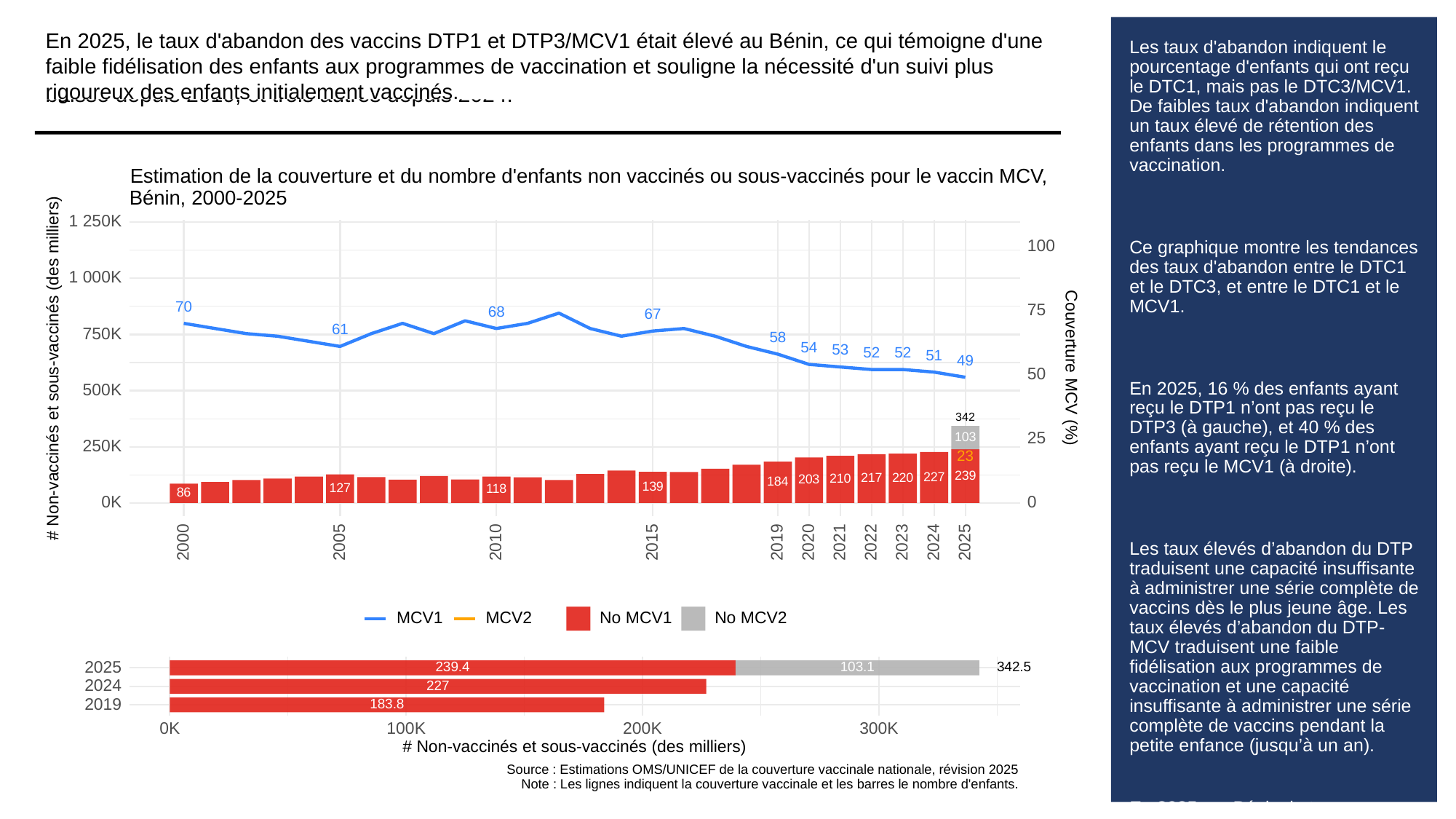

En 2025, le Bénin affichait le taux de couverture le plus faible pour le vaccin MCV2 (23 %), tandis que la plupart des autres vaccins de routine se situaient entre 49 et 99 % ; quatre antigènes ont connu une baisse depuis 2019, et trois autres depuis 2024.
En 2025, le taux d'abandon des vaccins DTP1 et DTP3/MCV1 était élevé au Bénin, ce qui témoigne d'une faible fidélisation des enfants aux programmes de vaccination et souligne la nécessité d'un suivi plus rigoureux des enfants initialement vaccinés.
# Ce graphique montre les tendances en matière de couverture vaccinale pour certains vaccins de routine recommandés pendant l'enfance.

En 2025, le MCV2 affichait la couverture la plus faible (23 %), suivi du MCV1 et du YFV (49 %).

Par rapport à 2019, la couverture vaccinale a augmenté pour deux vaccins (BCG et DTP1) et a diminué pour quatre vaccins (DTP3, IPV1, MCV1 et YFV).

Par rapport à 2024, la couverture vaccinale de trois vaccins est restée stable (BCG, DTP3 et IPV1), celle d’un vaccin a augmenté (DTP1) et celle de trois vaccins a diminué (MCV1, ROTAC et YFV).
Les taux d'abandon indiquent le pourcentage d'enfants qui ont reçu le DTC1, mais pas le DTC3/MCV1. De faibles taux d'abandon indiquent un taux élevé de rétention des enfants dans les programmes de vaccination.

Ce graphique montre les tendances des taux d'abandon entre le DTC1 et le DTC3, et entre le DTC1 et le MCV1.

En 2025, 16 % des enfants ayant reçu le DTP1 n’ont pas reçu le DTP3 (à gauche), et 40 % des enfants ayant reçu le DTP1 n’ont pas reçu le MCV1 (à droite).

Les taux élevés d’abandon du DTP traduisent une capacité insuffisante à administrer une série complète de vaccins dès le plus jeune âge. Les taux élevés d’abandon du DTP-MCV traduisent une faible fidélisation aux programmes de vaccination et une capacité insuffisante à administrer une série complète de vaccins pendant la petite enfance (jusqu’à un an).

En 2025, au Bénin, le taux d’abandon du DTP et le taux d’abandon de la combinaison DTP-MCV étaient respectivement supérieurs aux taux d’abandon mondiaux.

Estimation de la couverture et du nombre d'enfants non vaccinés ou sous-vaccinés pour le vaccin MCV,
Bénin, 2000-2025
1 250K

100

1 000K

70
75

68
67

61
750K
58

54
53
52
52
51
49
# Non-vaccinés et sous-vaccinés (des milliers)
Couverture MCV (%)

50
500K

342

25
103
250K

23

239

227
220
217

210

203

184

139

127
118
86
0K
0

2023
2000
2005
2010
2015
2019
2020
2021
2022
2024
2025

MCV1
MCV2
No MCV1
No MCV2

2025
239.4
103.1
342.5

2024
227

2019
183.8

300K
0K
100K
200K
# Non-vaccinés et sous-vaccinés (des milliers)
Source : Estimations OMS/UNICEF de la couverture vaccinale nationale, révision 2025
Note : Les lignes indiquent la couverture vaccinale et les barres le nombre d'enfants.